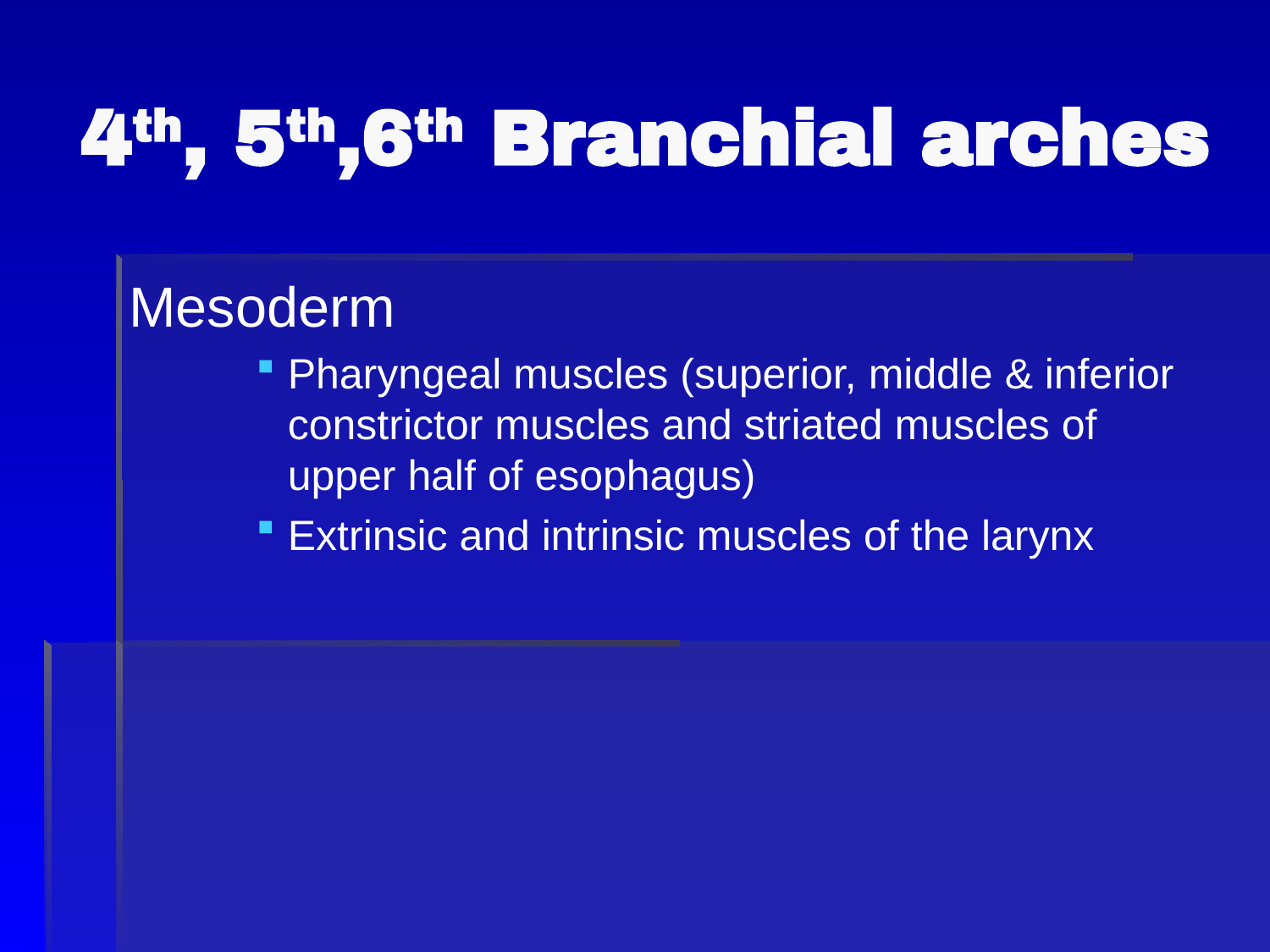

# 4th, 5th,6th Branchial arches
Mesoderm
Pharyngeal muscles (superior, middle & inferior constrictor muscles and striated muscles of upper half of esophagus)
Extrinsic and intrinsic muscles of the larynx